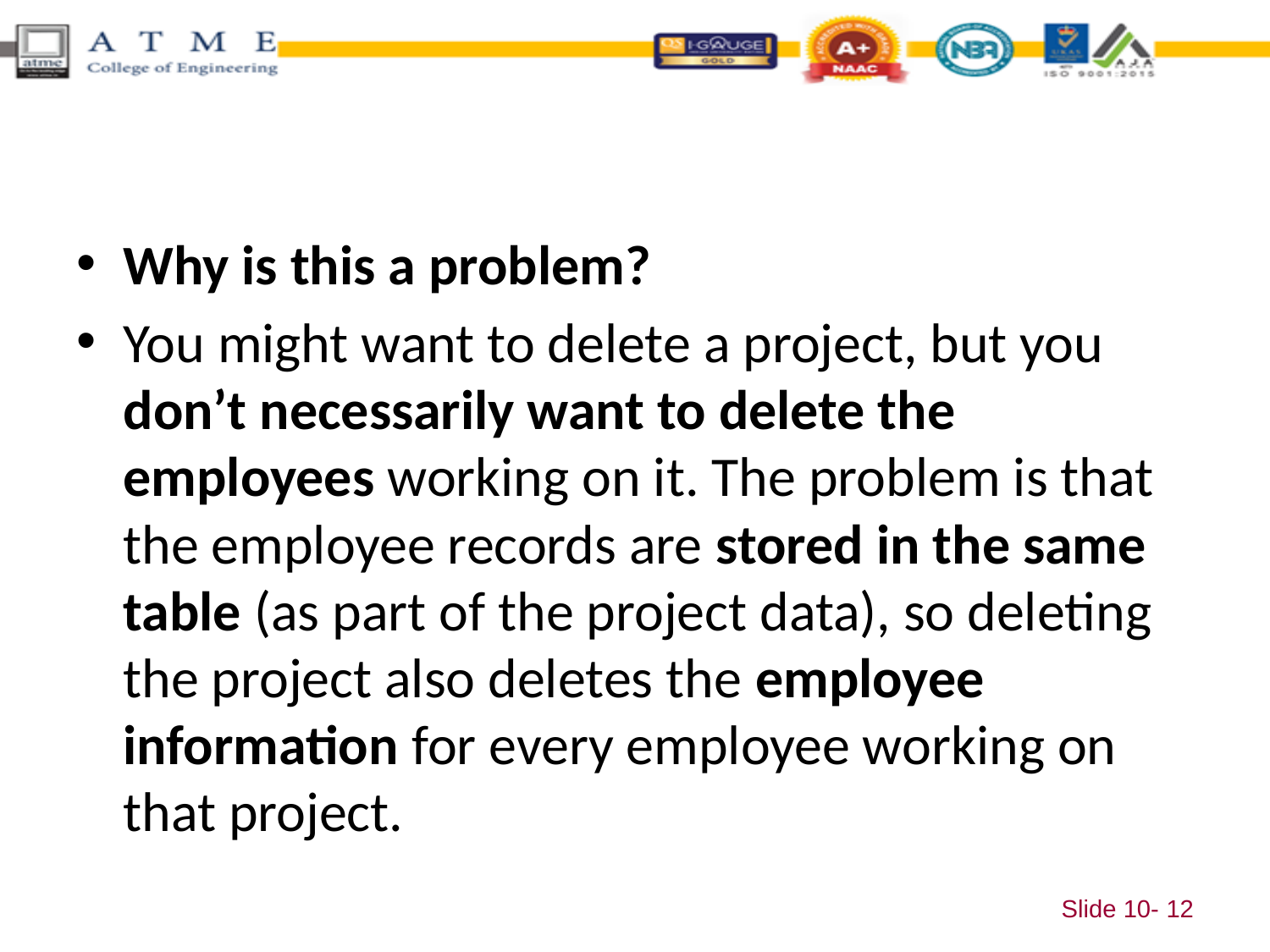

#
Why is this a problem?
You might want to delete a project, but you don’t necessarily want to delete the employees working on it. The problem is that the employee records are stored in the same table (as part of the project data), so deleting the project also deletes the employee information for every employee working on that project.

Slide 10- 12